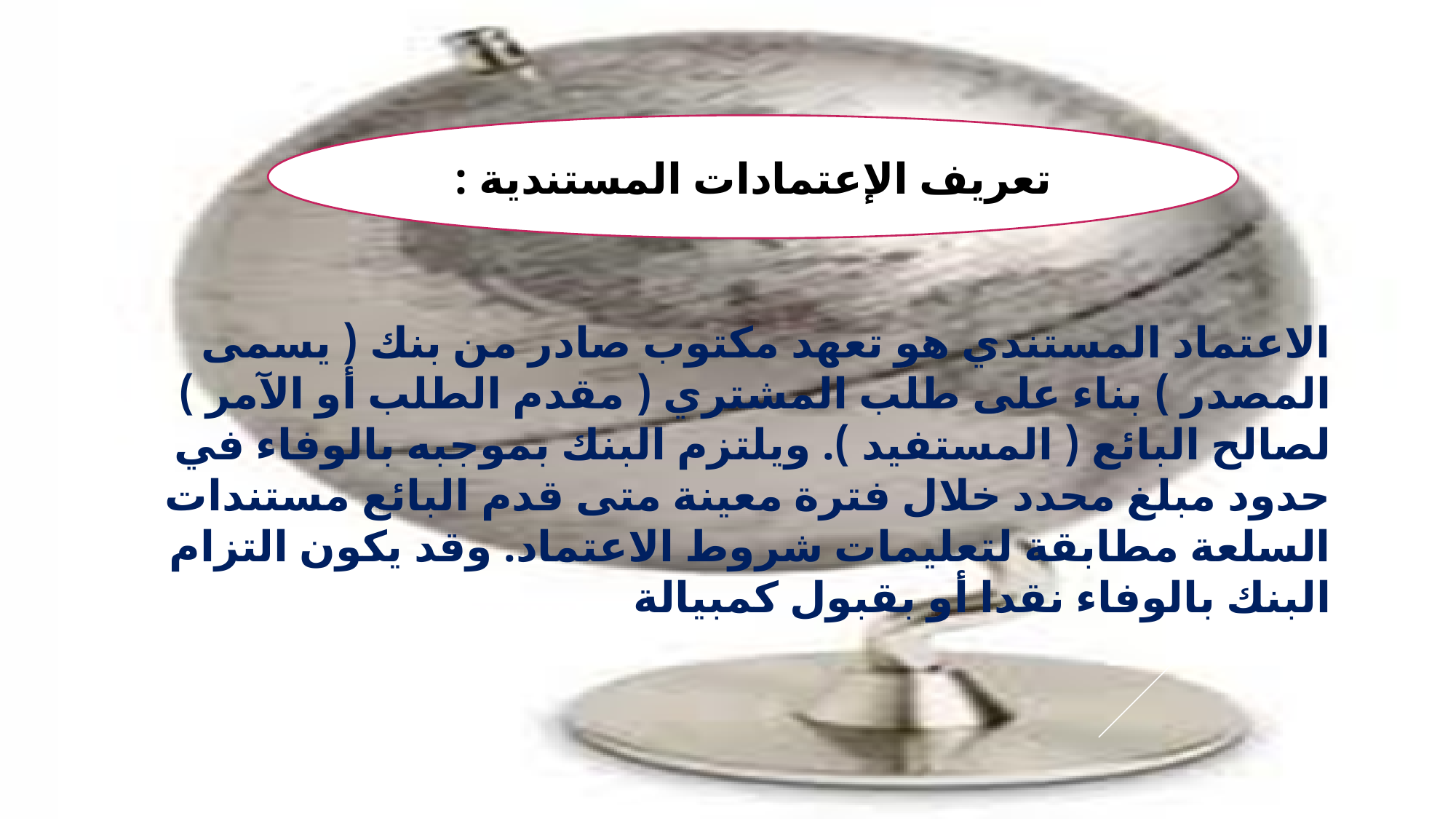

تعريف الإعتمادات المستندية :
الاعتماد المستندي هو تعهد مكتوب صادر من بنك ( يسمى المصدر ) بناء على طلب المشتري ( مقدم الطلب أو الآمر ) لصالح البائع ( المستفيد ). ويلتزم البنك بموجبه بالوفاء في حدود مبلغ محدد خلال فترة معينة متى قدم البائع مستندات السلعة مطابقة لتعليمات شروط الاعتماد. وقد يكون التزام البنك بالوفاء نقدا أو بقبول كمبيالة